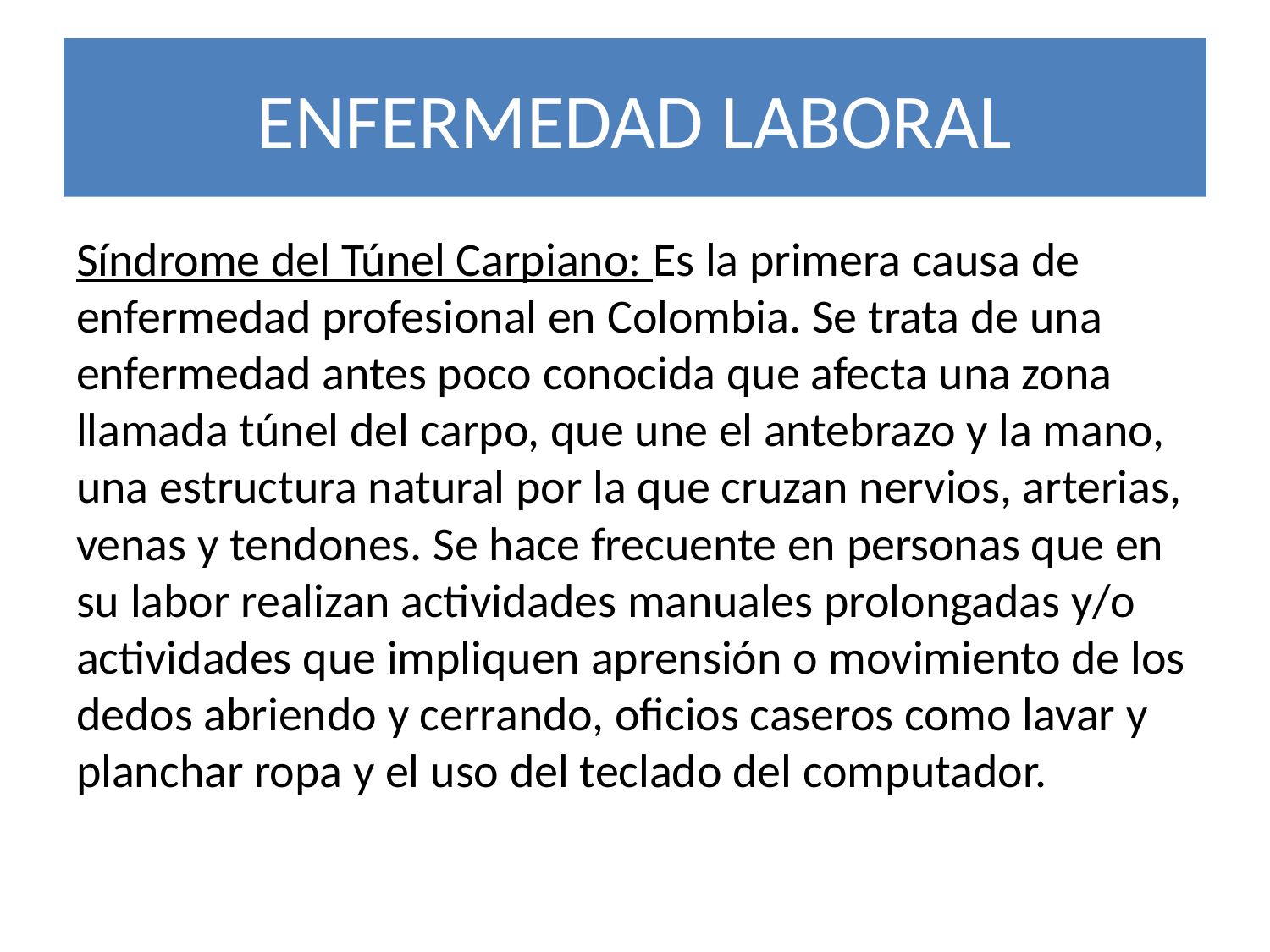

# ENFERMEDAD LABORAL
Síndrome del Túnel Carpiano: Es la primera causa de enfermedad profesional en Colombia. Se trata de una enfermedad antes poco conocida que afecta una zona llamada túnel del carpo, que une el antebrazo y la mano, una estructura natural por la que cruzan nervios, arterias, venas y tendones. Se hace frecuente en personas que en su labor realizan actividades manuales prolongadas y/o actividades que impliquen aprensión o movimiento de los dedos abriendo y cerrando, oficios caseros como lavar y planchar ropa y el uso del teclado del computador.